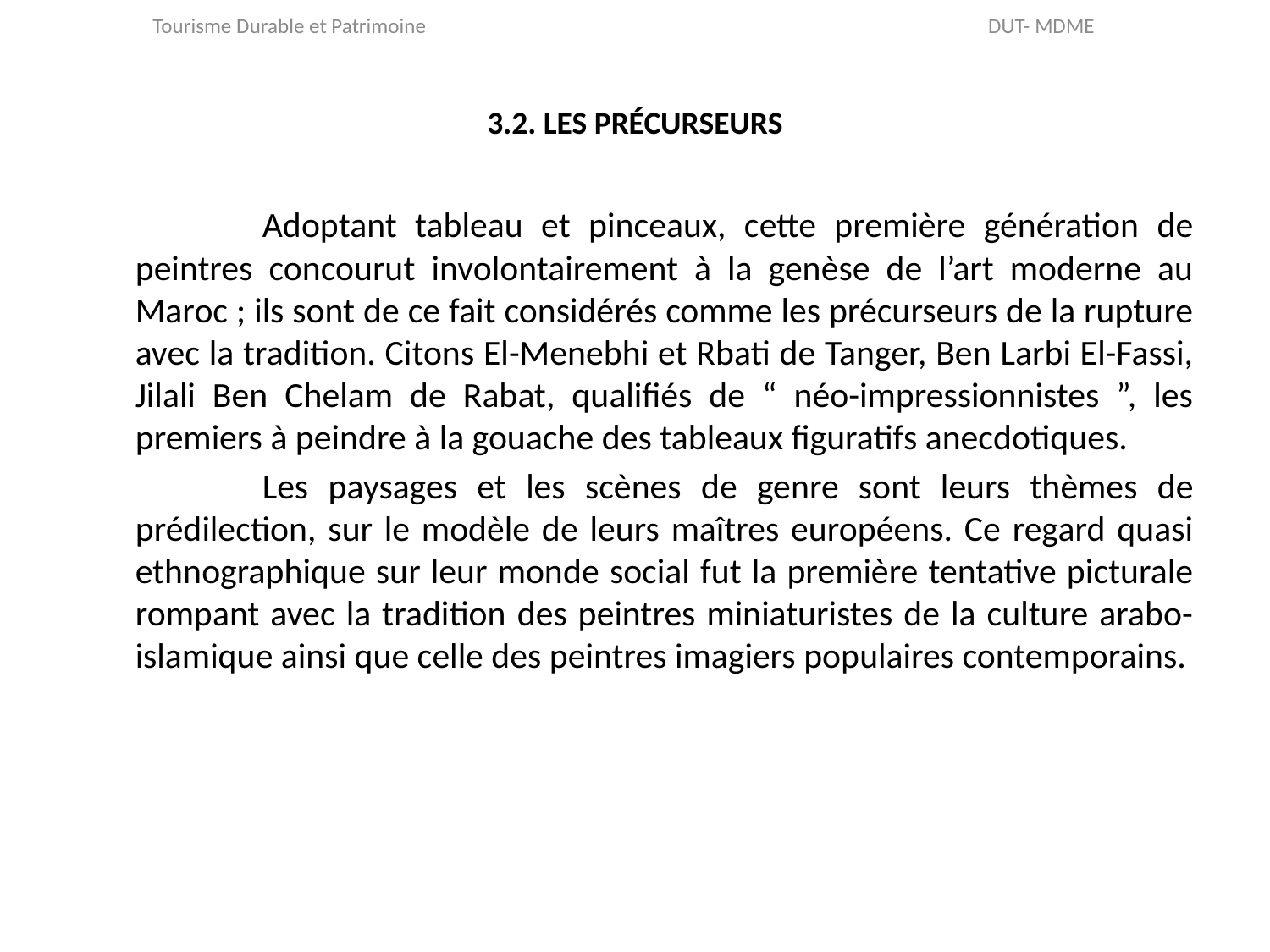

Tourisme Durable et Patrimoine                                                                                                                    DUT- MDME
# 3.2. LES PRÉCURSEURS
		Adoptant tableau et pinceaux, cette première génération de peintres concourut involontairement à la genèse de l’art moderne au Maroc ; ils sont de ce fait considérés comme les précurseurs de la rupture avec la tradition. Citons El-Menebhi et Rbati de Tanger, Ben Larbi El-Fassi, Jilali Ben Chelam de Rabat, qualifiés de “ néo-impressionnistes ”, les premiers à peindre à la gouache des tableaux figuratifs anecdotiques.
		Les paysages et les scènes de genre sont leurs thèmes de prédilection, sur le modèle de leurs maîtres européens. Ce regard quasi ethnographique sur leur monde social fut la première tentative picturale rompant avec la tradition des peintres miniaturistes de la culture arabo-islamique ainsi que celle des peintres imagiers populaires contemporains.